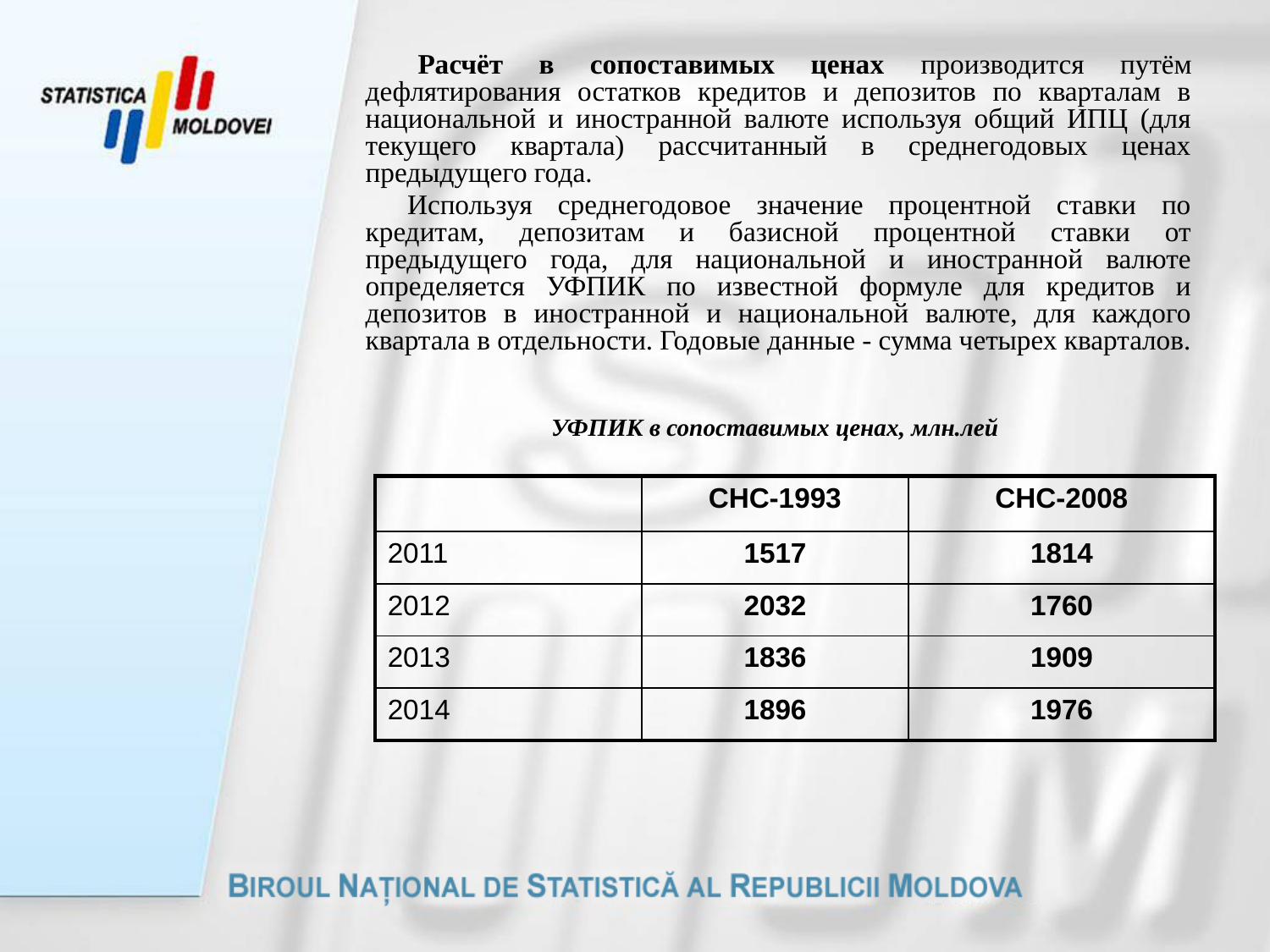

Расчёт в сопоставимых ценах производится путём дефлятирования остатков кредитов и депозитов по кварталам в национальной и иностранной валюте используя общий ИПЦ (для текущего квартала) рассчитанный в среднегодовых ценах предыдущего года.
 Используя среднегодовое значение процентной ставки по кредитам, депозитам и базисной процентной ставки от предыдущего года, для национальной и иностранной валюте определяется УФПИК по известной формуле для кредитов и депозитов в иностранной и национальной валюте, для каждого квартала в отдельности. Годовые данные - сумма четырех кварталов.

УФПИК в сопоставимых ценах, млн.лей
|  | СНС-1993 | СНС-2008 |
| --- | --- | --- |
| 2011 | 1517 | 1814 |
| 2012 | 2032 | 1760 |
| 2013 | 1836 | 1909 |
| 2014 | 1896 | 1976 |